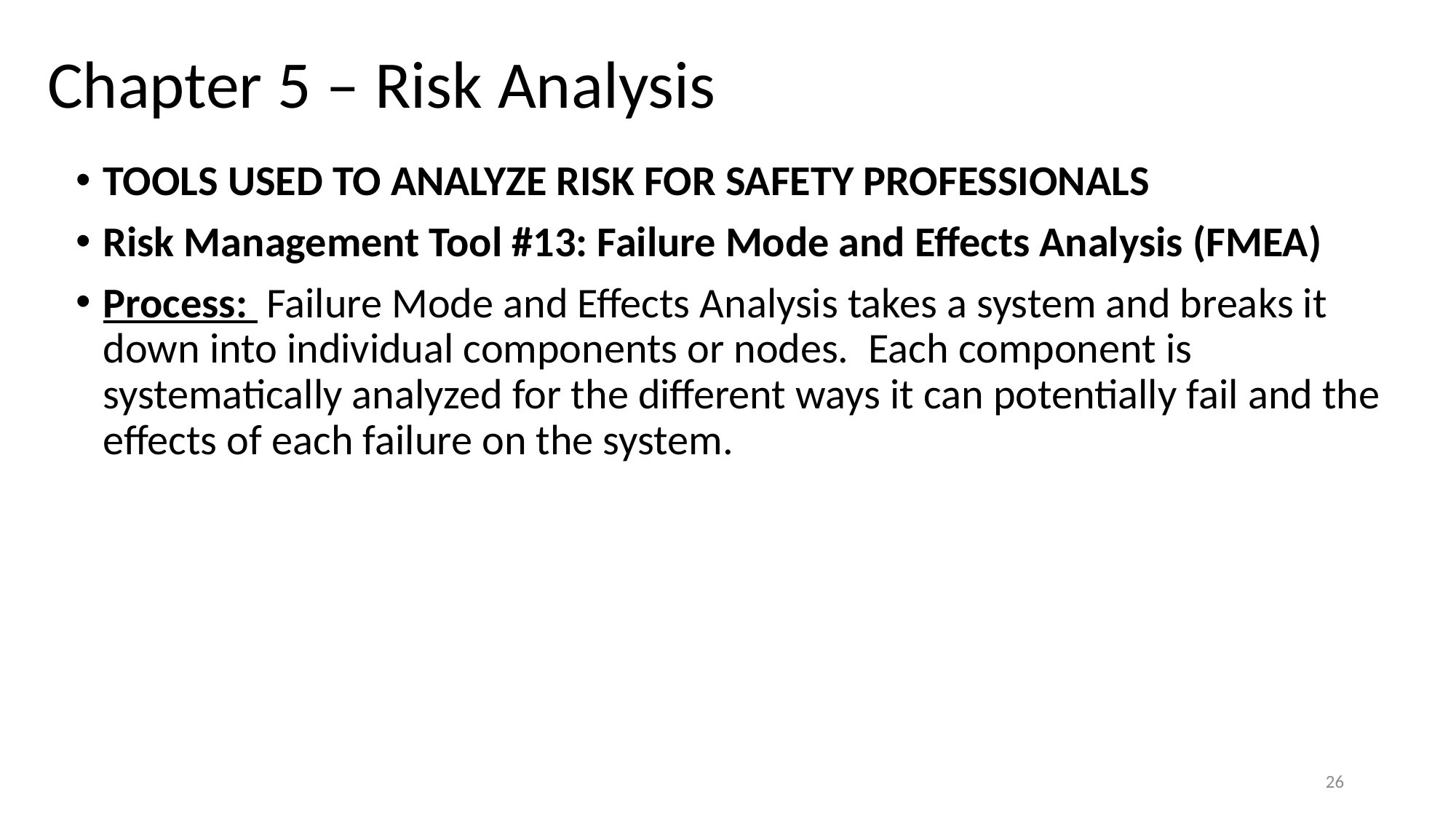

# Chapter 5 – Risk Analysis
TOOLS USED TO ANALYZE RISK FOR SAFETY PROFESSIONALS
Risk Management Tool #13: Failure Mode and Effects Analysis (FMEA)
Process:  Failure Mode and Effects Analysis takes a system and breaks it down into individual components or nodes.  Each component is systematically analyzed for the different ways it can potentially fail and the effects of each failure on the system.
26